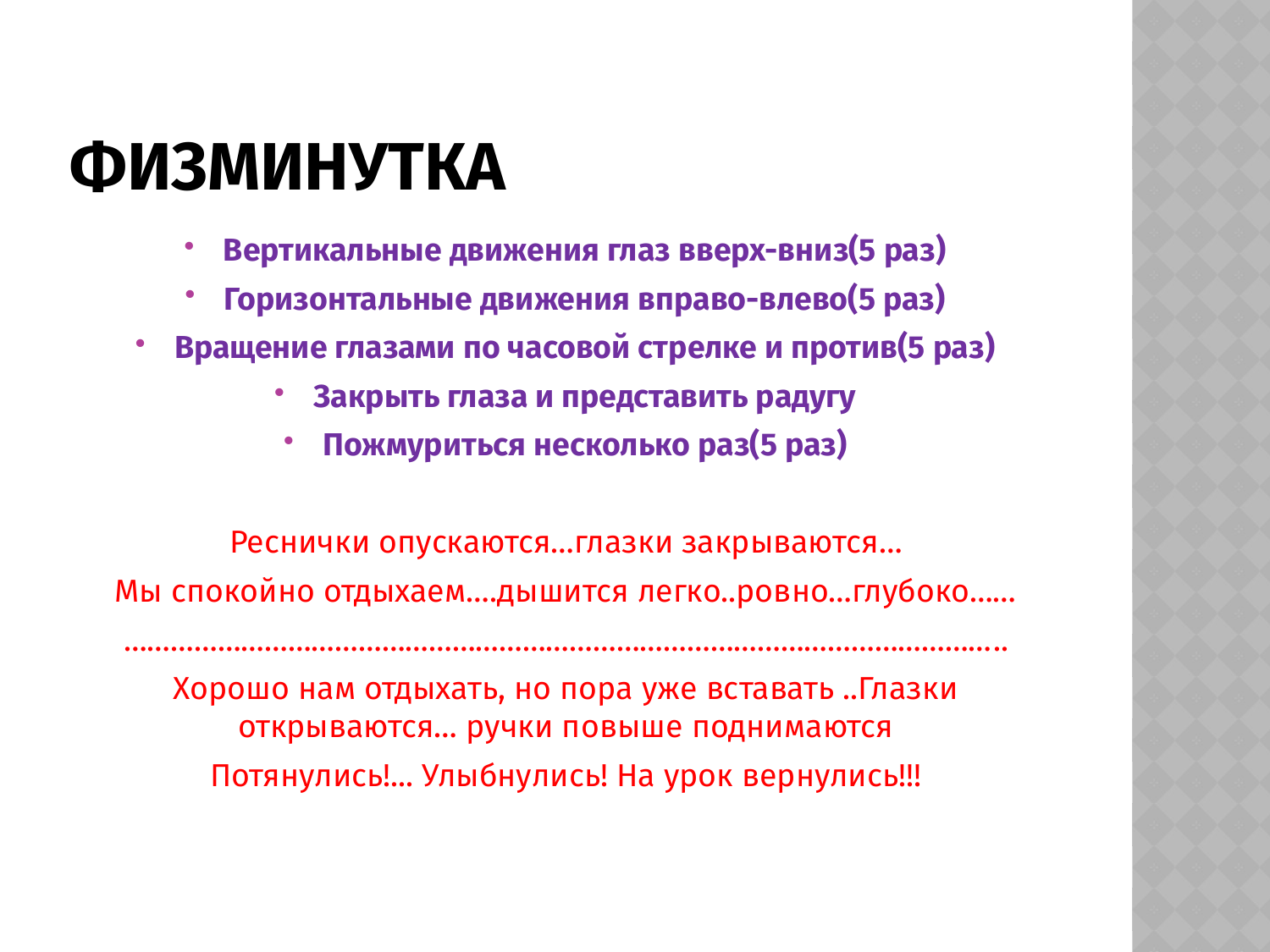

# Физминутка
Вертикальные движения глаз вверх-вниз(5 раз)
Горизонтальные движения вправо-влево(5 раз)
Вращение глазами по часовой стрелке и против(5 раз)
Закрыть глаза и представить радугу
Пожмуриться несколько раз(5 раз)

Реснички опускаются…глазки закрываются…
Мы спокойно отдыхаем….дышится легко..ровно…глубоко……
…………………………………………………………………………………………………..
Хорошо нам отдыхать, но пора уже вставать ..Глазки открываются… ручки повыше поднимаются
Потянулись!... Улыбнулись! На урок вернулись!!!